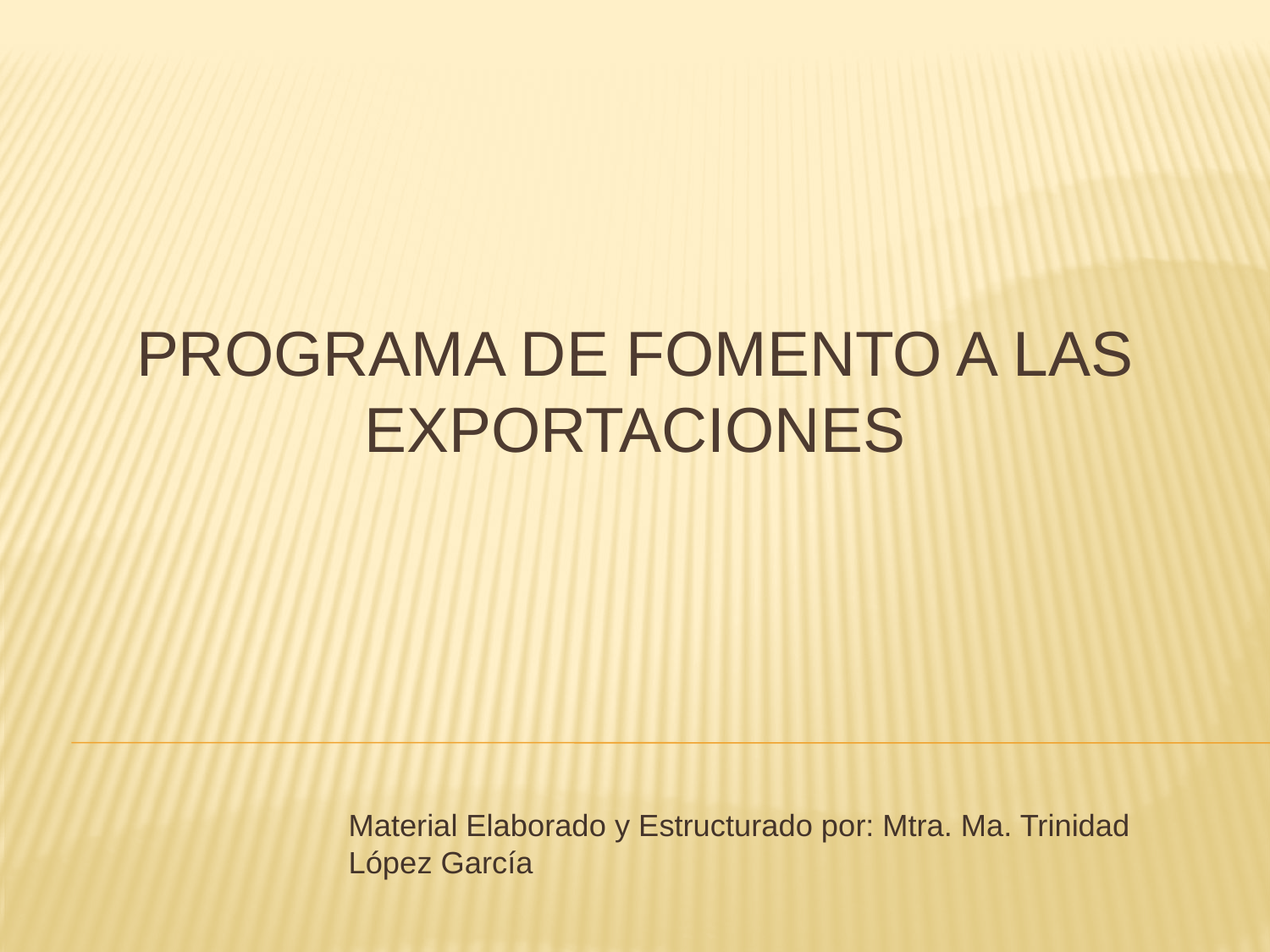

# Programa de Fomento a las Exportaciones
Material Elaborado y Estructurado por: Mtra. Ma. Trinidad López García